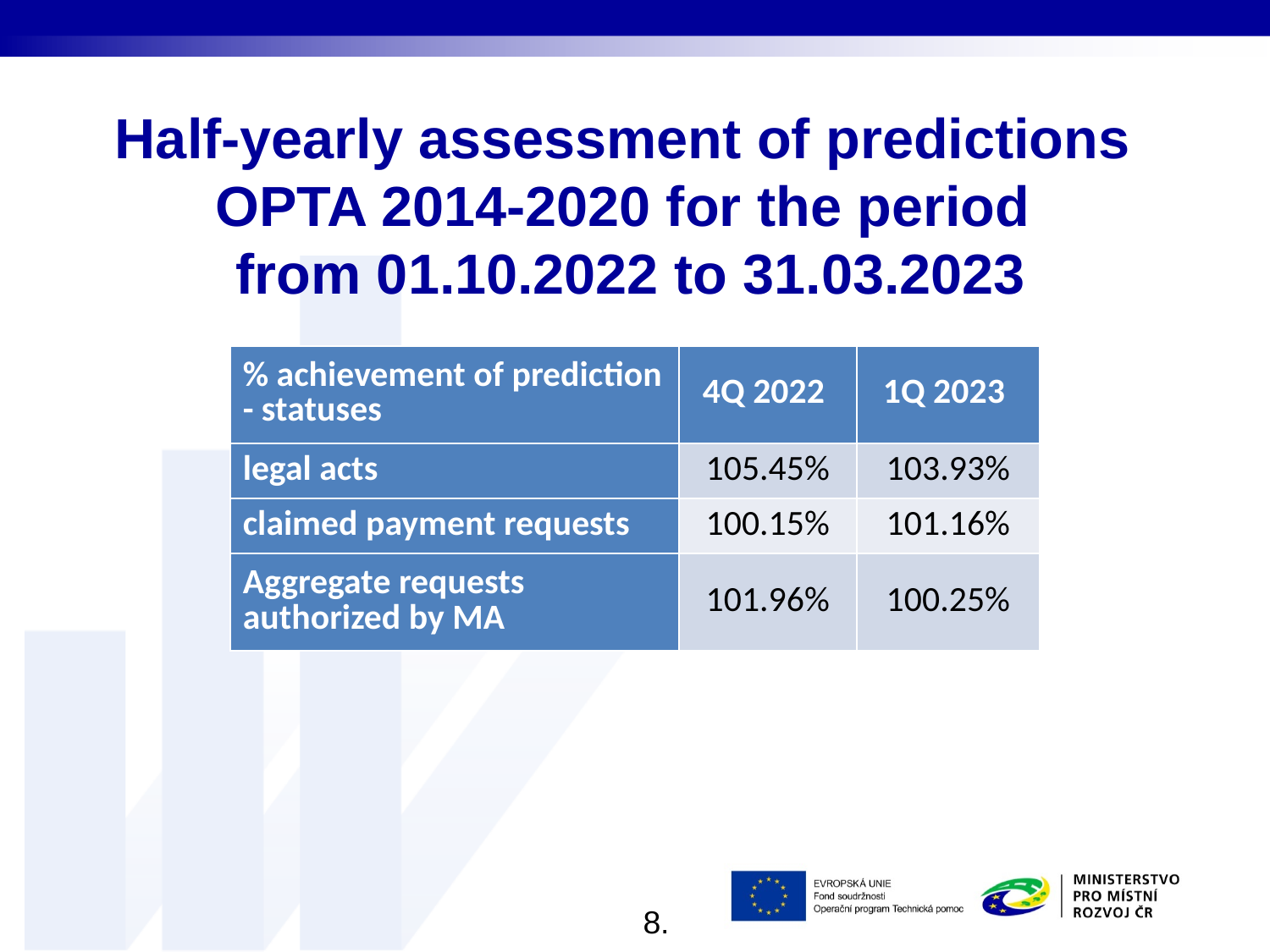

# Half-yearly assessment of predictions OPTA 2014-2020 for the period from 01.10.2022 to 31.03.2023
| % achievement of prediction - statuses | 4Q 2022 | 1Q 2023 |
| --- | --- | --- |
| legal acts | 105.45% | 103.93% |
| claimed payment requests | 100.15% | 101.16% |
| Aggregate requests authorized by MA | 101.96% | 100.25% |
Source: MS2014+

8.